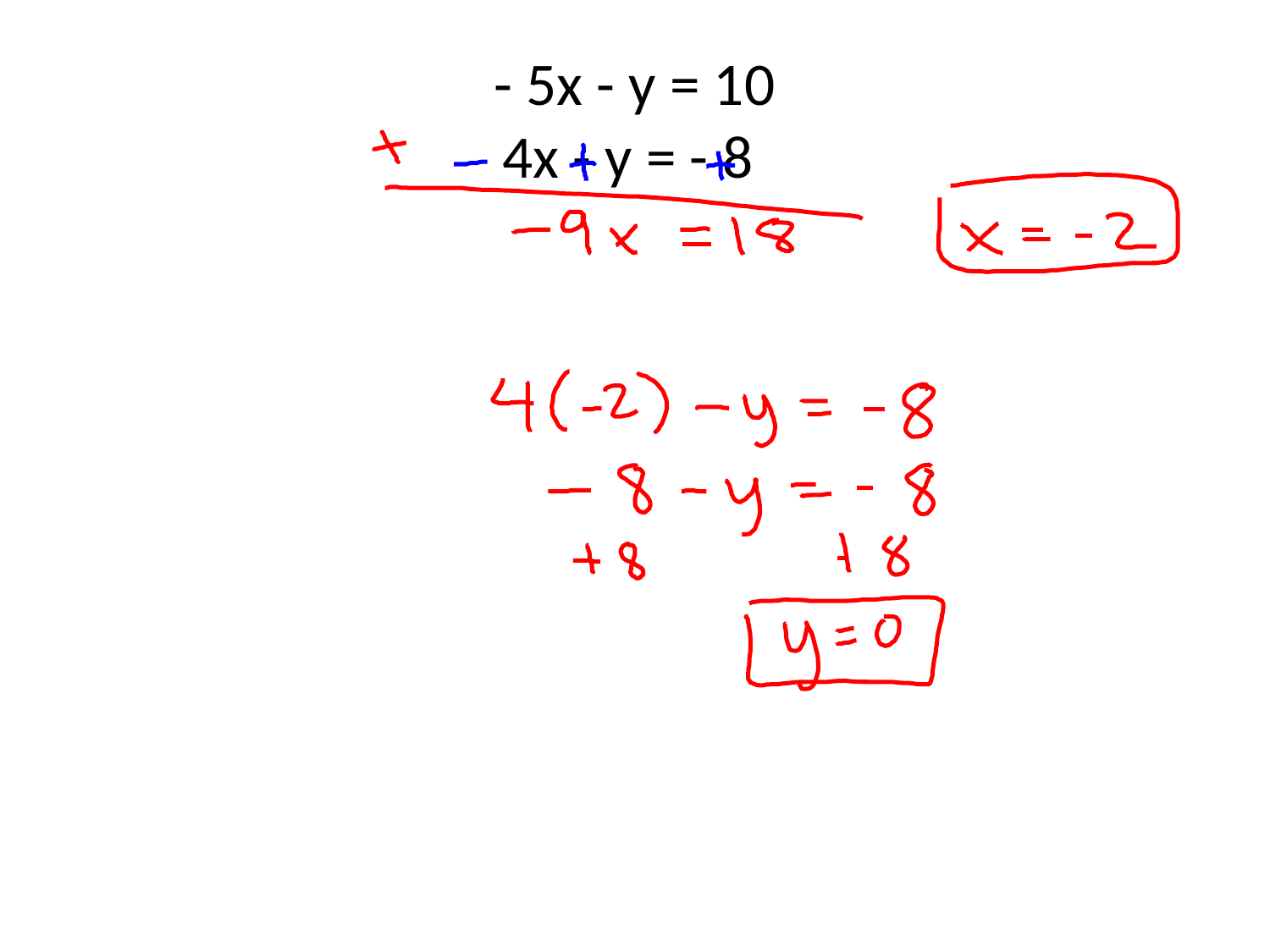

# - 5x - y = 10 4x - y = - 8